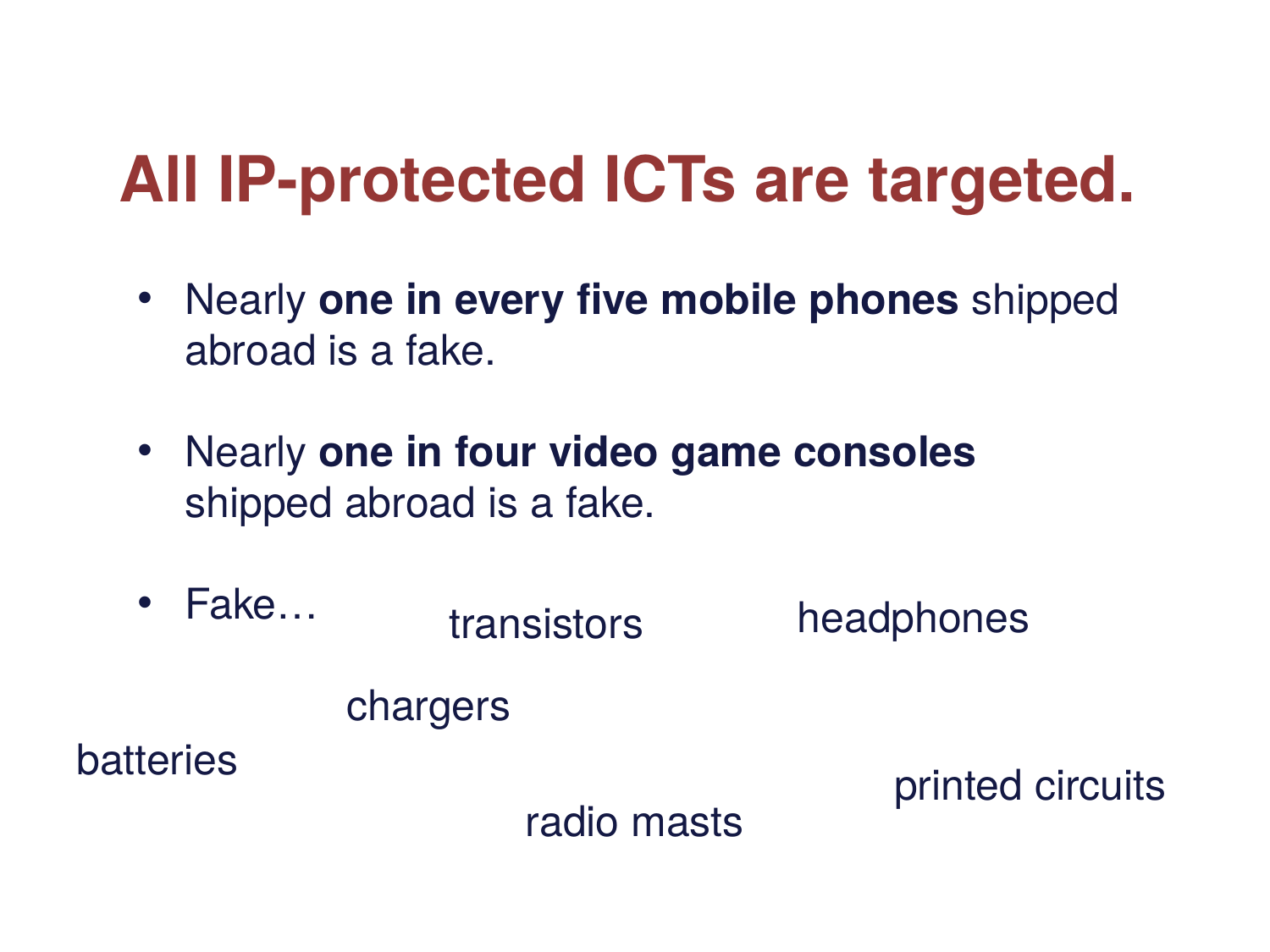

# All IP-protected ICTs are targeted.
Nearly one in every five mobile phones shipped abroad is a fake.

Nearly one in four video game consoles shipped abroad is a fake.

Fake…
headphones
transistors
chargers
batteries
printed circuits
radio masts